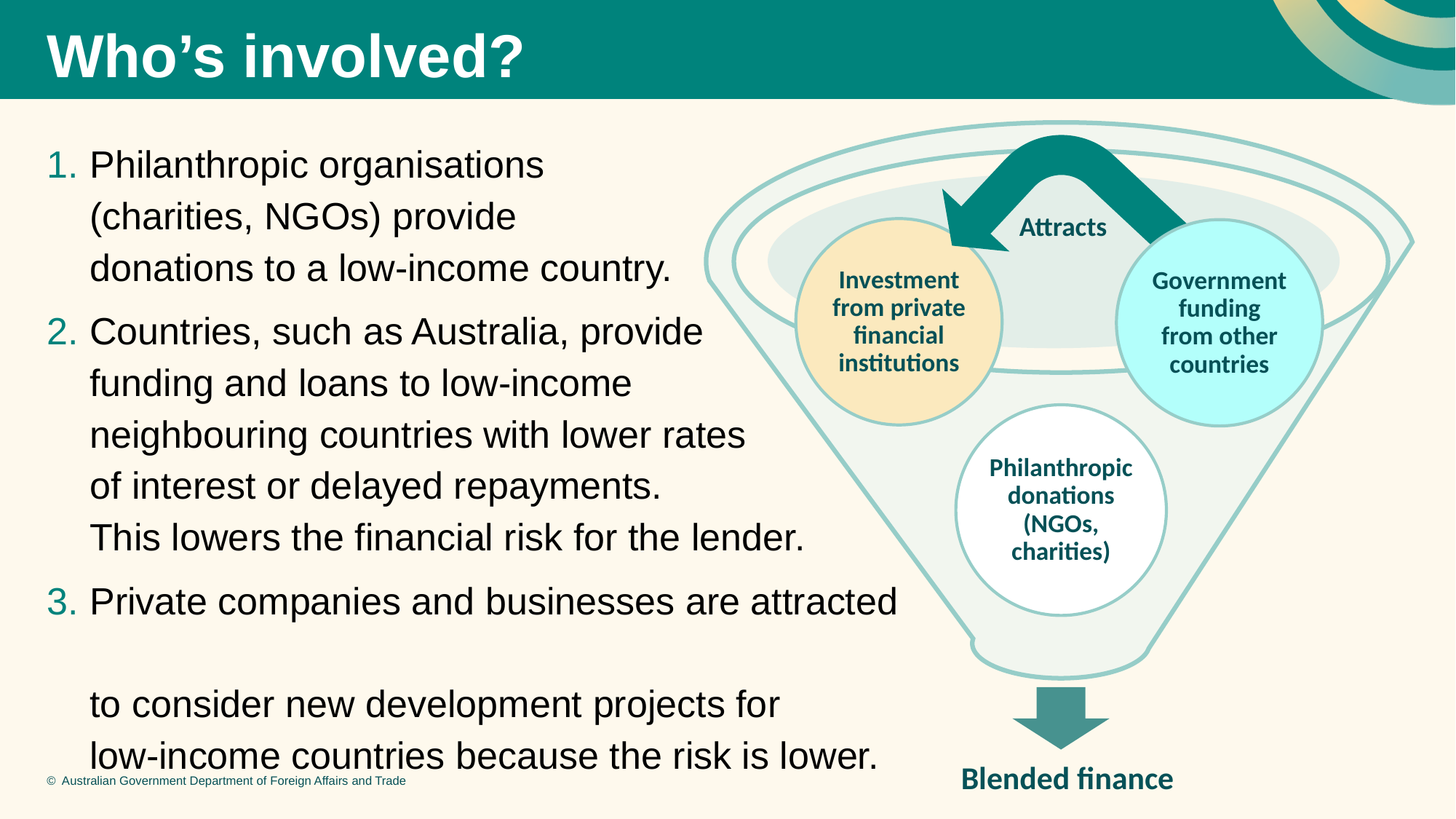

# Who’s involved?

Attracts
Investment from private financial institutions
Government funding from other countries
Philanthropic donations (NGOs, charities)

Blended finance
Philanthropic organisations
(charities, NGOs) provide
donations to a low-income country.
Countries, such as Australia, provide
funding and loans to low-income
neighbouring countries with lower rates
of interest or delayed repayments.
This lowers the financial risk for the lender.
Private companies and businesses are attracted
to consider new development projects for
low-income countries because the risk is lower.